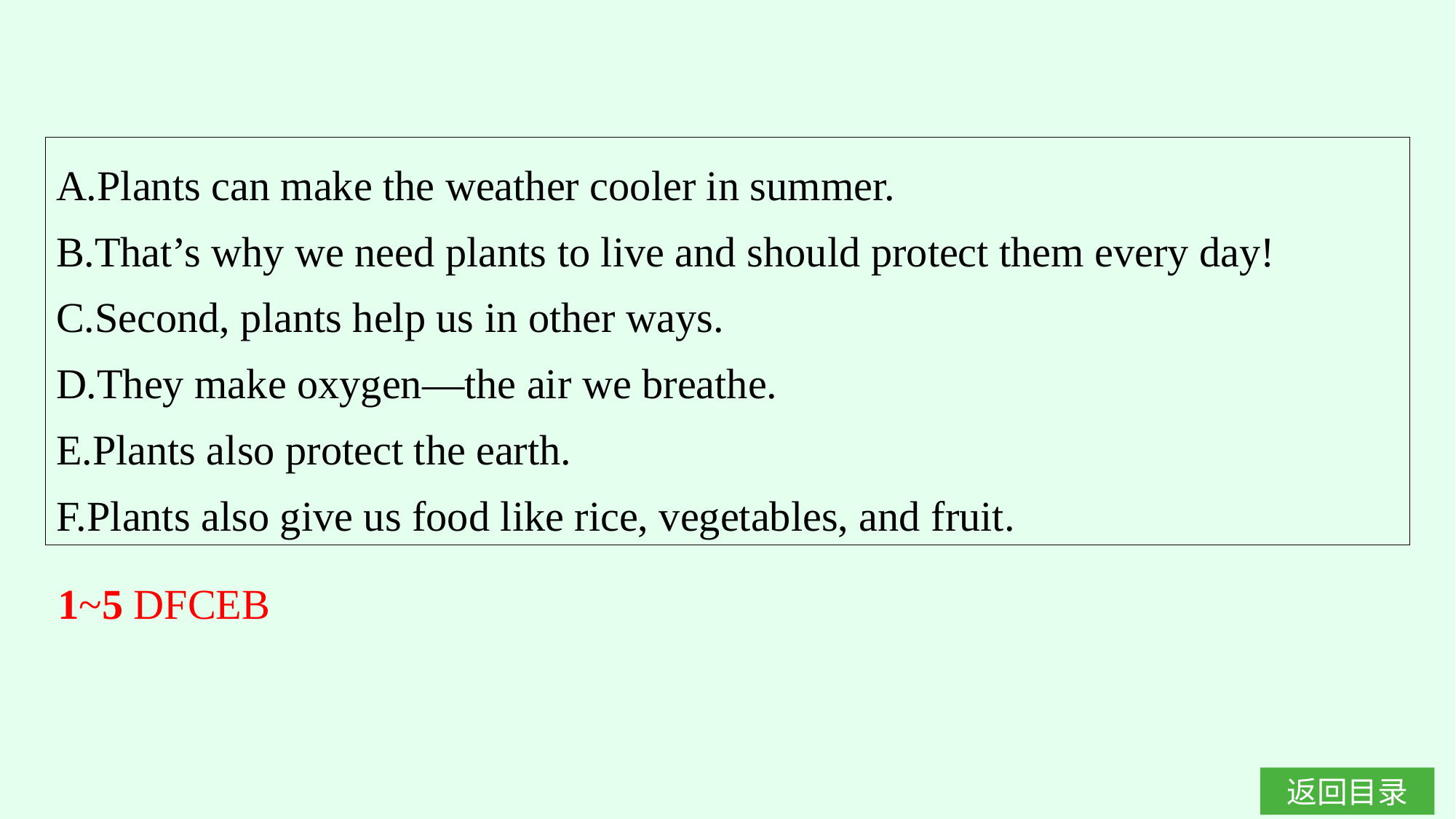

A.Plants can make the weather cooler in summer.
B.That’s why we need plants to live and should protect them every day!
C.Second, plants help us in other ways.
D.They make oxygen—the air we breathe.
E.Plants also protect the earth.
F.Plants also give us food like rice, vegetables, and fruit.
1~5 DFCEB